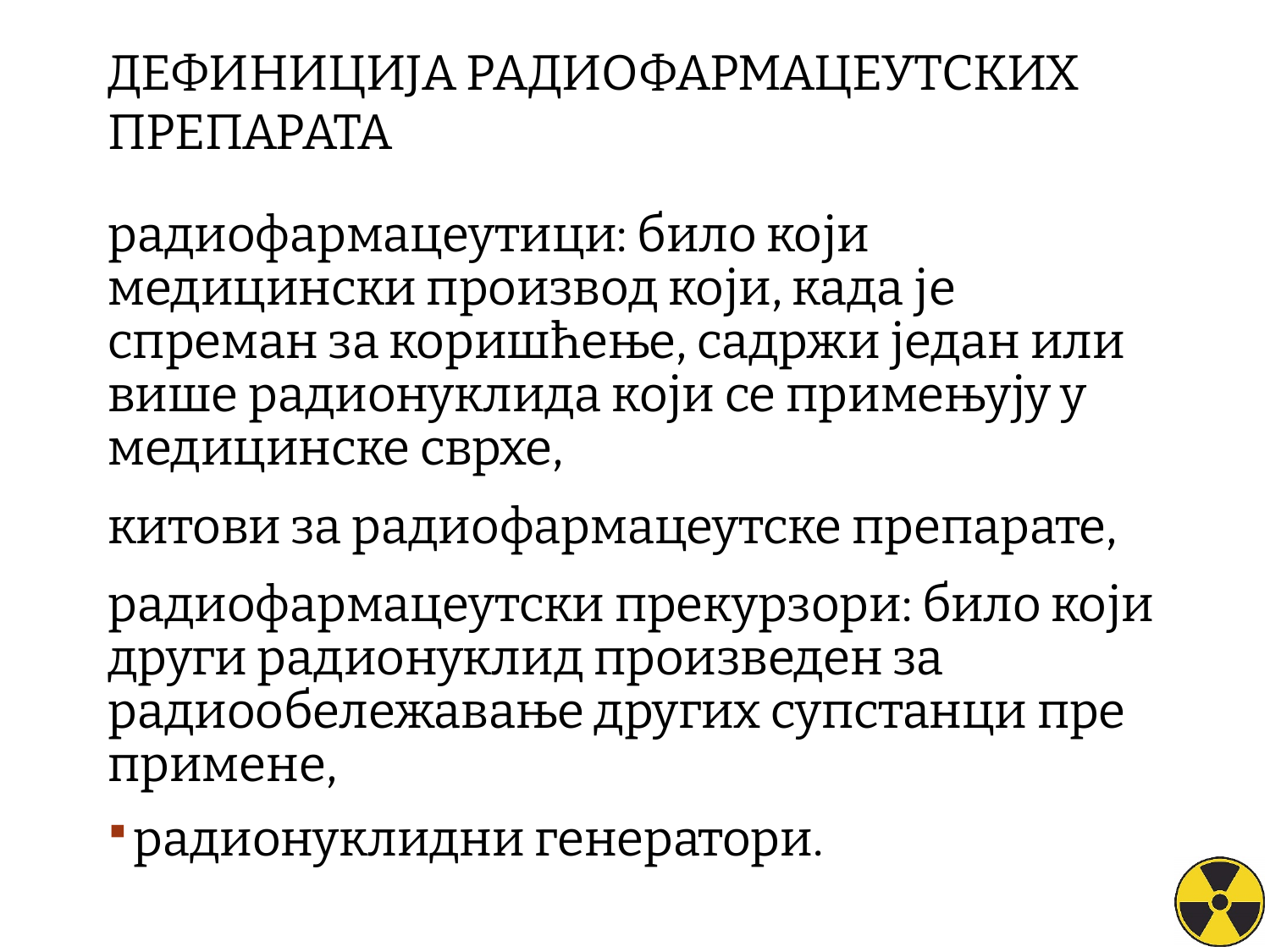

# Дефиниција радиофармацеутских препарата

радиофармацеутици: било који медицински производ који, када је спреман за коришћење, садржи један или више радионуклида који се примењују у медицинске сврхе,
китови за радиофармацеутске препарате,
радиофармацеутски прекурзори: било који други радионуклид произведен за радиообележавање других супстанци пре примене,
радионуклидни генератори.